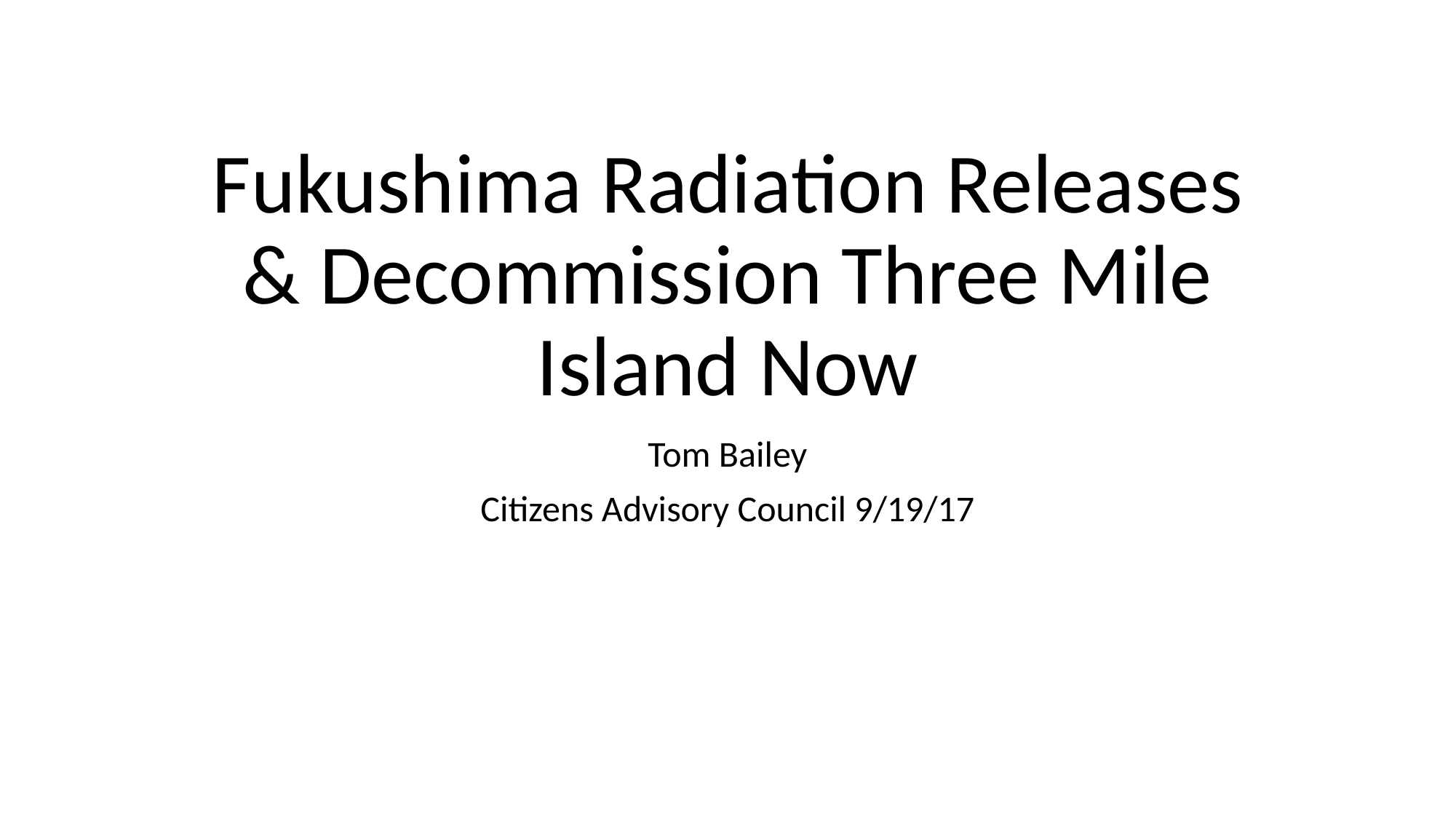

# Fukushima Radiation Releases & Decommission Three Mile Island Now
Tom Bailey
Citizens Advisory Council 9/19/17